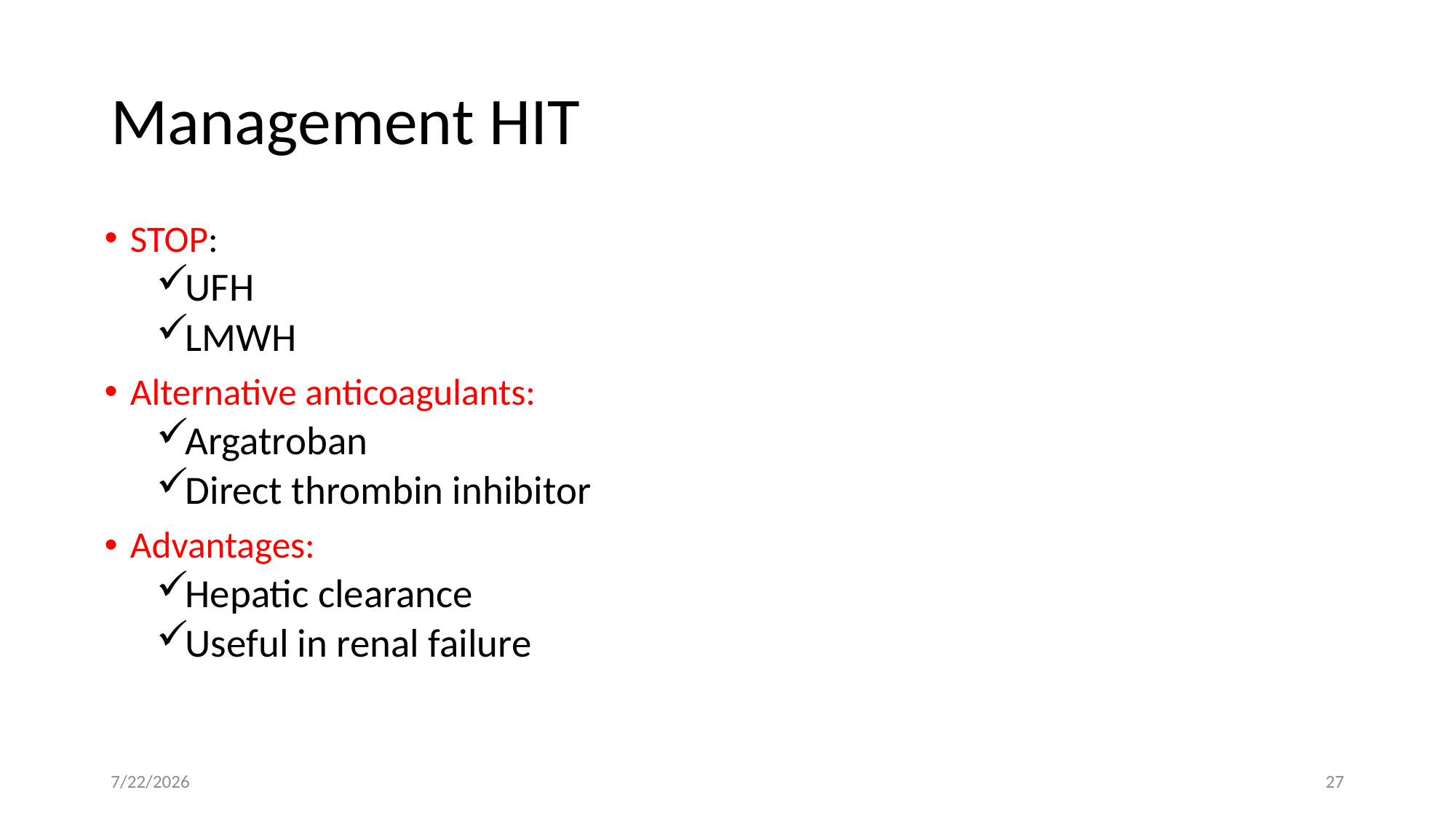

# Management HIT

STOP:
UFH
LMWH
Alternative anticoagulants:
Argatroban
Direct thrombin inhibitor
Advantages:
Hepatic clearance
Useful in renal failure
7/22/2026
27